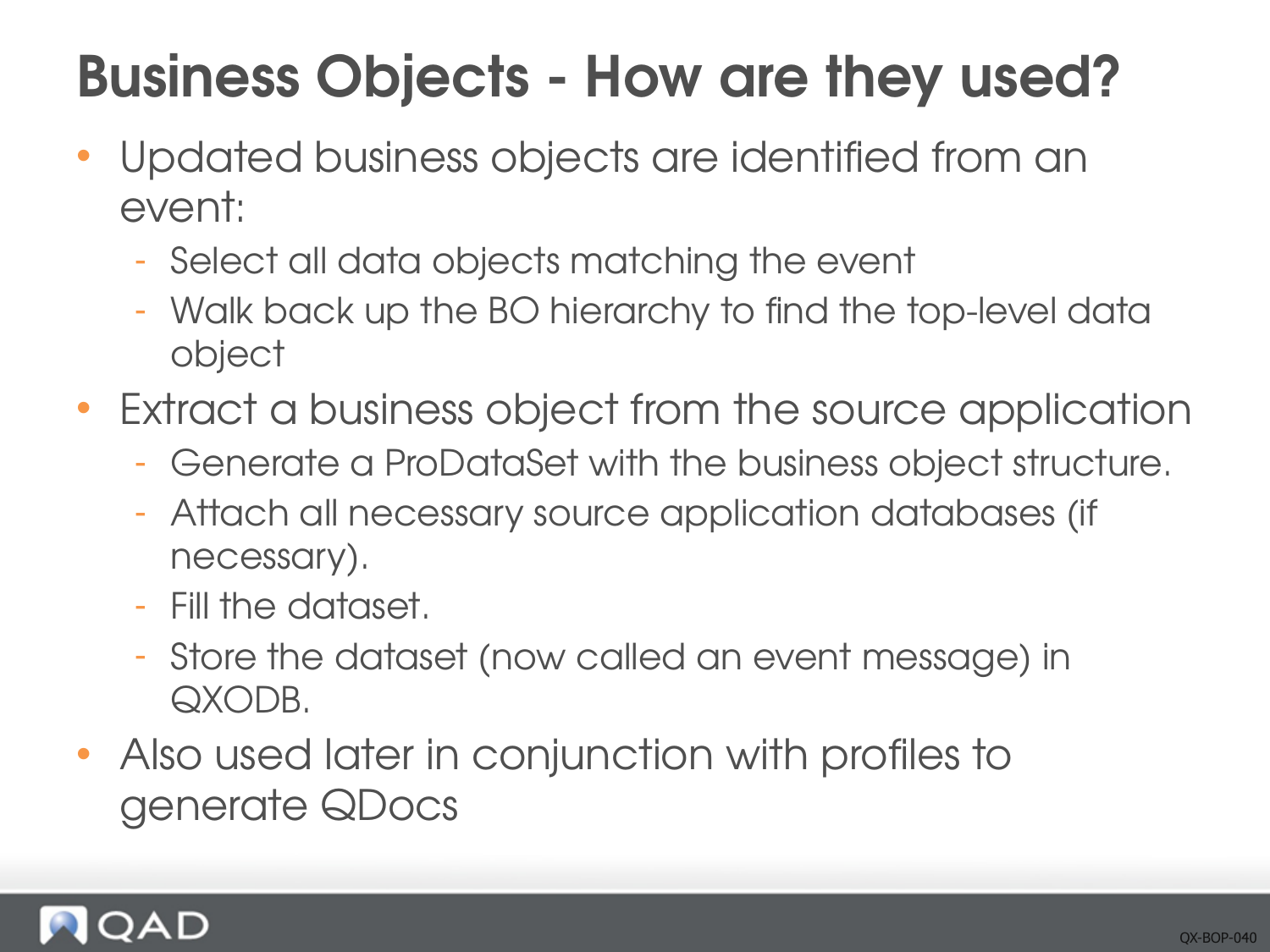

# Business Objects - How are they used?
Updated business objects are identified from an event:
Select all data objects matching the event
Walk back up the BO hierarchy to find the top-level data object
Extract a business object from the source application
Generate a ProDataSet with the business object structure.
Attach all necessary source application databases (if necessary).
Fill the dataset.
Store the dataset (now called an event message) in QXODB.
Also used later in conjunction with profiles to generate QDocs
QX-BOP-040